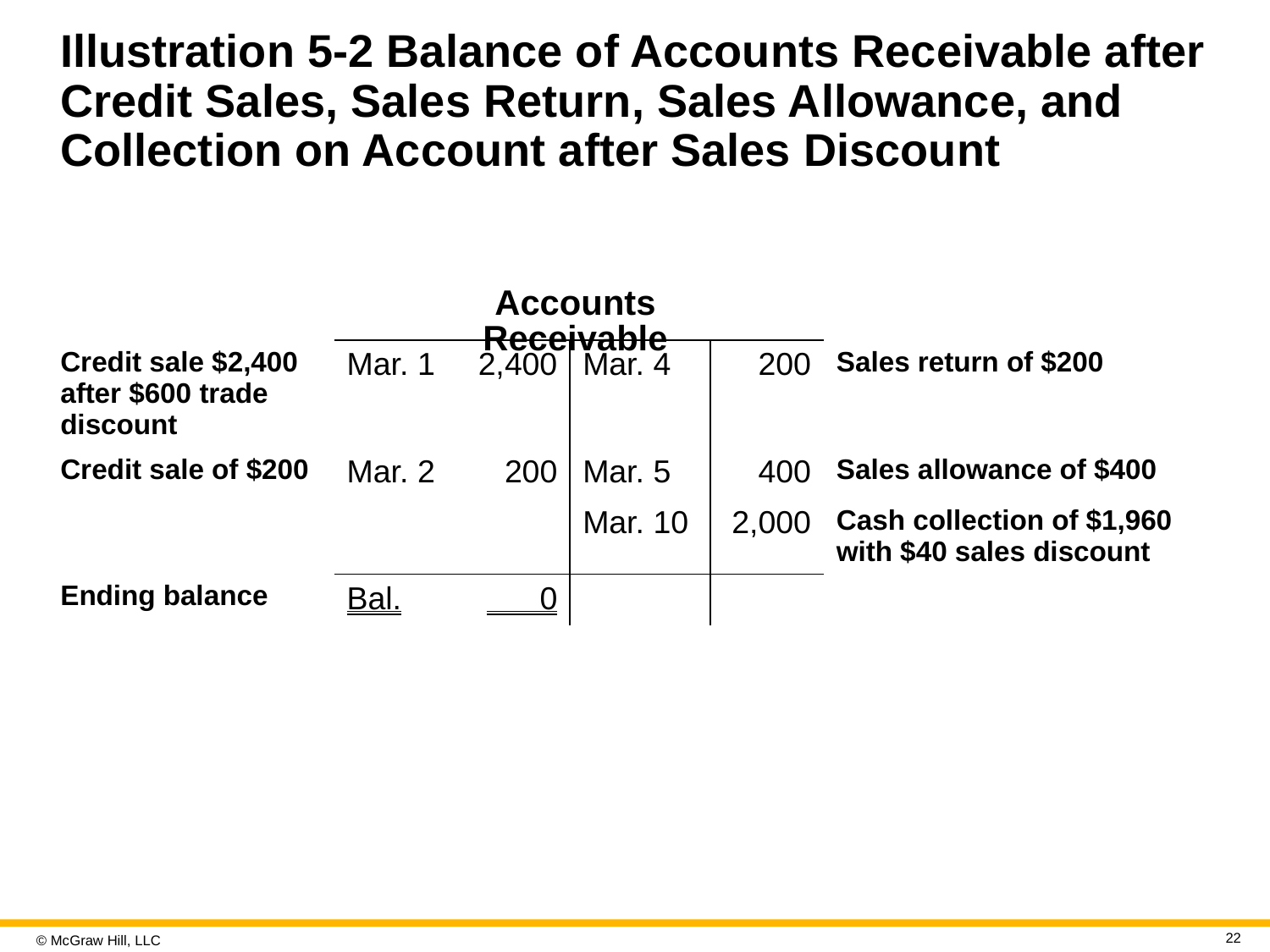

# Illustration 5-2 Balance of Accounts Receivable after Credit Sales, Sales Return, Sales Allowance, and Collection on Account after Sales Discount
Accounts Receivable
| Credit sale $2,400 after $600 trade discount | Mar. 1 | 2,400 | Mar. 4 | 200 | Sales return of $200 |
| --- | --- | --- | --- | --- | --- |
| Credit sale of $200 | Mar. 2 | 200 | Mar. 5 | 400 | Sales allowance of $400 |
|  |  |  | Mar. 10 | 2,000 | Cash collection of $1,960 with $40 sales discount |
| Ending balance | Bal. | 0 |  |  |  |
22